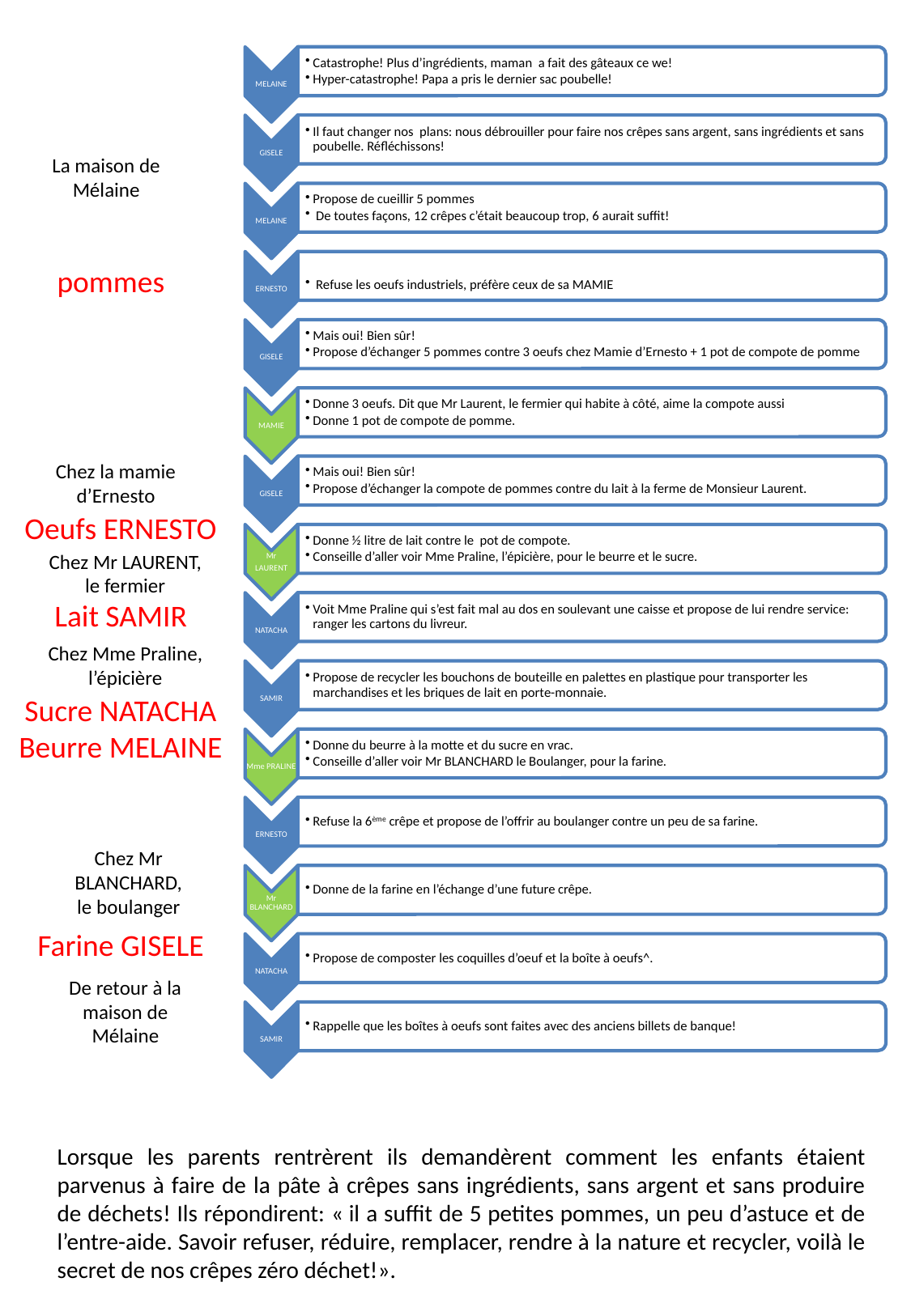

MELAINE
Catastrophe! Plus d’ingrédients, maman  a fait des gâteaux ce we!
Hyper-catastrophe! Papa a pris le dernier sac poubelle!
GISELE
Il faut changer nos  plans: nous débrouiller pour faire nos crêpes sans argent, sans ingrédients et sans poubelle. Réfléchissons!
MELAINE
Propose de cueillir 5 pommes
 De toutes façons, 12 crêpes c’était beaucoup trop, 6 aurait suffit!
ERNESTO

 Refuse les oeufs industriels, préfère ceux de sa MAMIE
GISELE
Mais oui! Bien sûr!
Propose d’échanger 5 pommes contre 3 oeufs chez Mamie d’Ernesto + 1 pot de compote de pomme
MAMIE
Donne 3 oeufs. Dit que Mr Laurent, le fermier qui habite à côté, aime la compote aussi
Donne 1 pot de compote de pomme.
GISELE
Mais oui! Bien sûr!
Propose d’échanger la compote de pommes contre du lait à la ferme de Monsieur Laurent.
Mr
LAURENT
Donne ½ litre de lait contre le  pot de compote.
Conseille d’aller voir Mme Praline, l’épicière, pour le beurre et le sucre.
NATACHA
Voit Mme Praline qui s’est fait mal au dos en soulevant une caisse et propose de lui rendre service: ranger les cartons du livreur.
SAMIR
Propose de recycler les bouchons de bouteille en palettes en plastique pour transporter les marchandises et les briques de lait en porte-monnaie.
Mme PRALINE
Donne du beurre à la motte et du sucre en vrac.
Conseille d’aller voir Mr BLANCHARD le Boulanger, pour la farine.
ERNESTO
Refuse la 6ème crêpe et propose de l’offrir au boulanger contre un peu de sa farine.
Mr BLANCHARD
Donne de la farine en l’échange d’une future crêpe.
NATACHA
Propose de composter les coquilles d’oeuf et la boîte à oeufs^.
SAMIR
Rappelle que les boîtes à oeufs sont faites avec des anciens billets de banque!
La maison de Mélaine
pommes
Chez la mamie d’Ernesto
Oeufs ERNESTO
Chez Mr LAURENT,
le fermier
Lait SAMIR
Chez Mme Praline,
l’épicière
Sucre NATACHA
Beurre MELAINE
Chez Mr BLANCHARD,
le boulanger
Farine GISELE
De retour à la maison de Mélaine
Lorsque les parents rentrèrent ils demandèrent comment les enfants étaient parvenus à faire de la pâte à crêpes sans ingrédients, sans argent et sans produire de déchets! Ils répondirent: « il a suffit de 5 petites pommes, un peu d’astuce et de l’entre-aide. Savoir refuser, réduire, remplacer, rendre à la nature et recycler, voilà le secret de nos crêpes zéro déchet!».